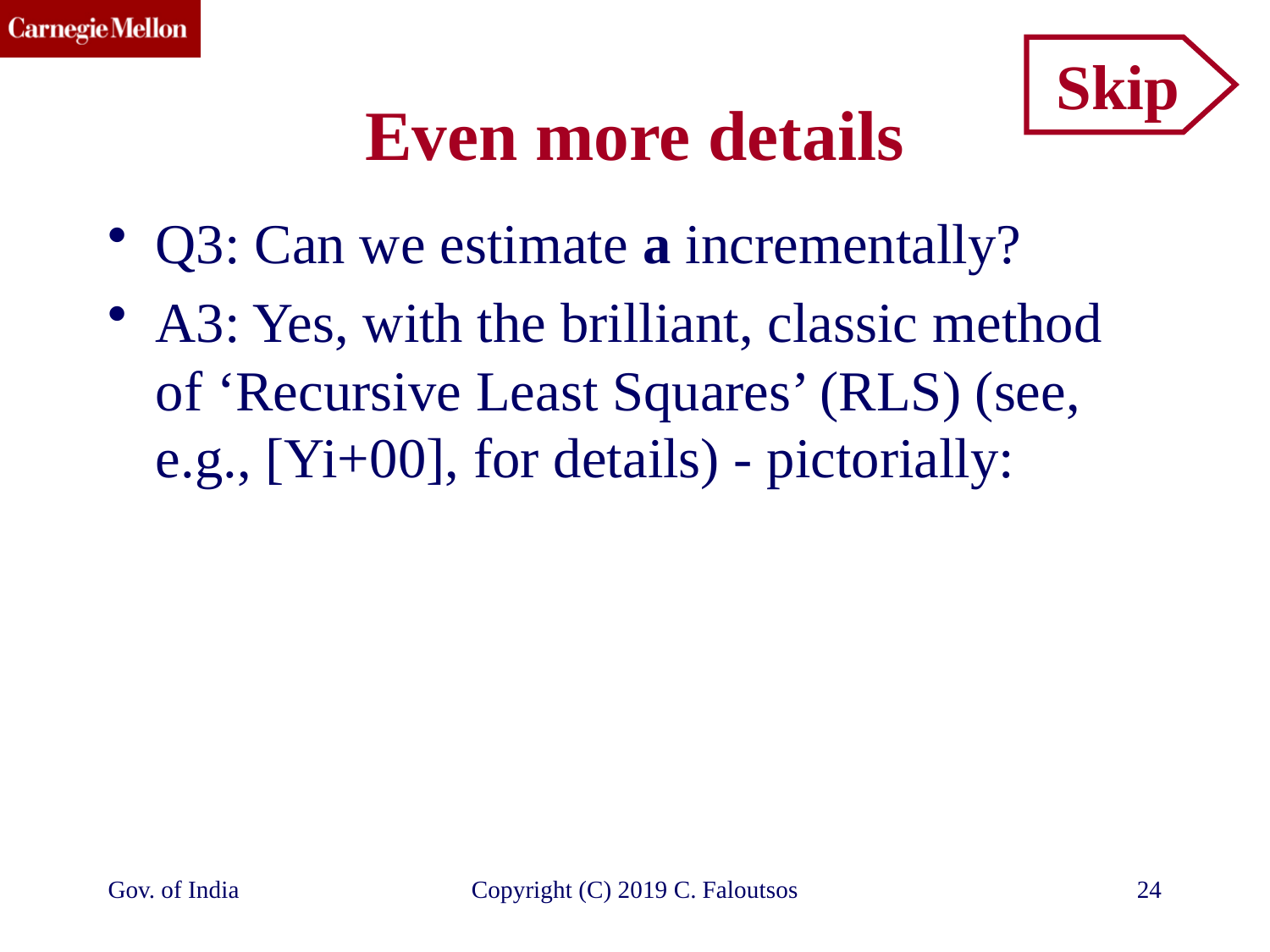

Skip
# Even more details
Q3: Can we estimate a incrementally?
A3: Yes, with the brilliant, classic method of ‘Recursive Least Squares’ (RLS) (see, e.g., [Yi+00], for details) - pictorially:
Gov. of India
Copyright (C) 2019 C. Faloutsos
24